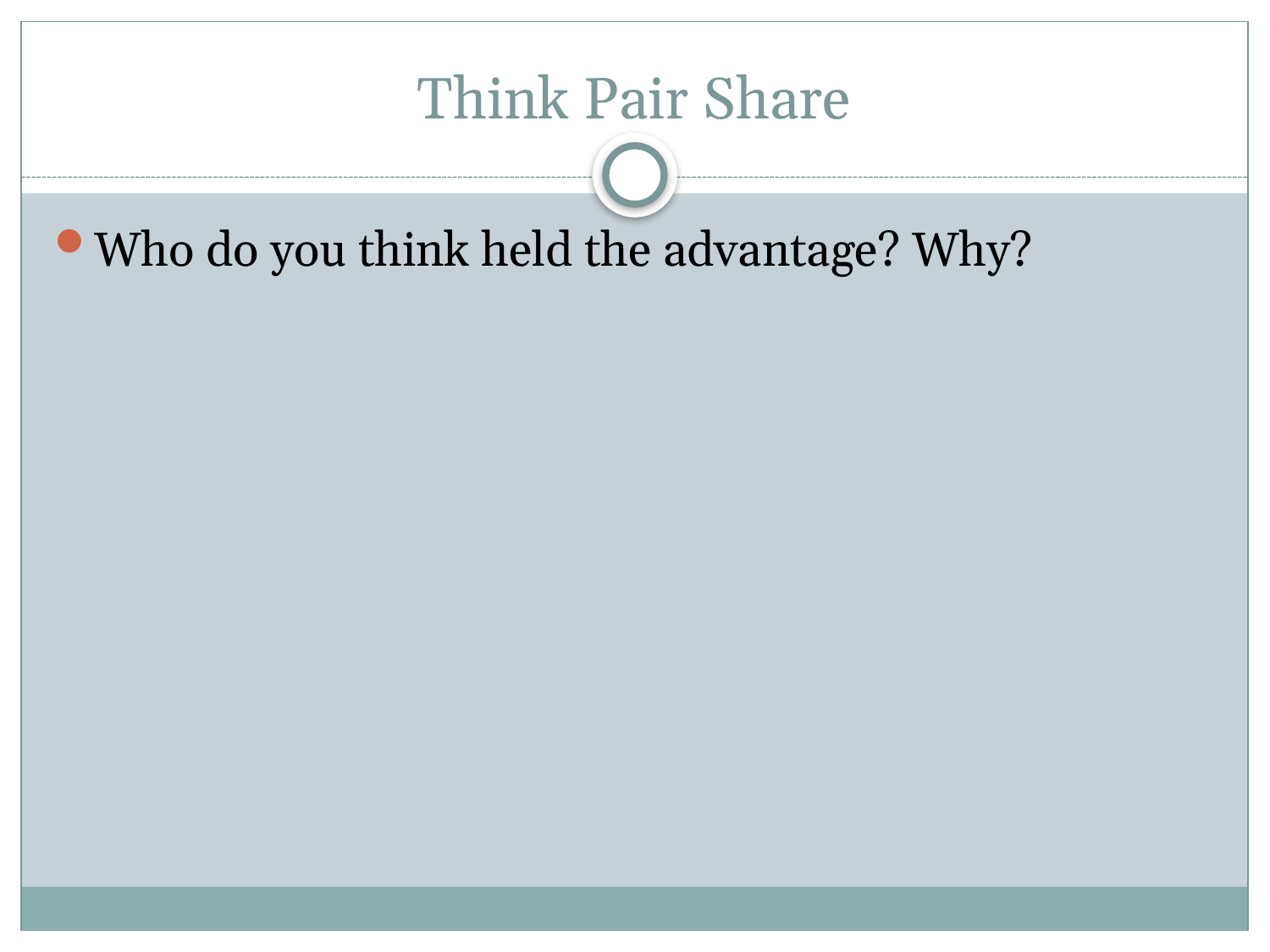

# Think Pair Share
Who do you think held the advantage? Why?